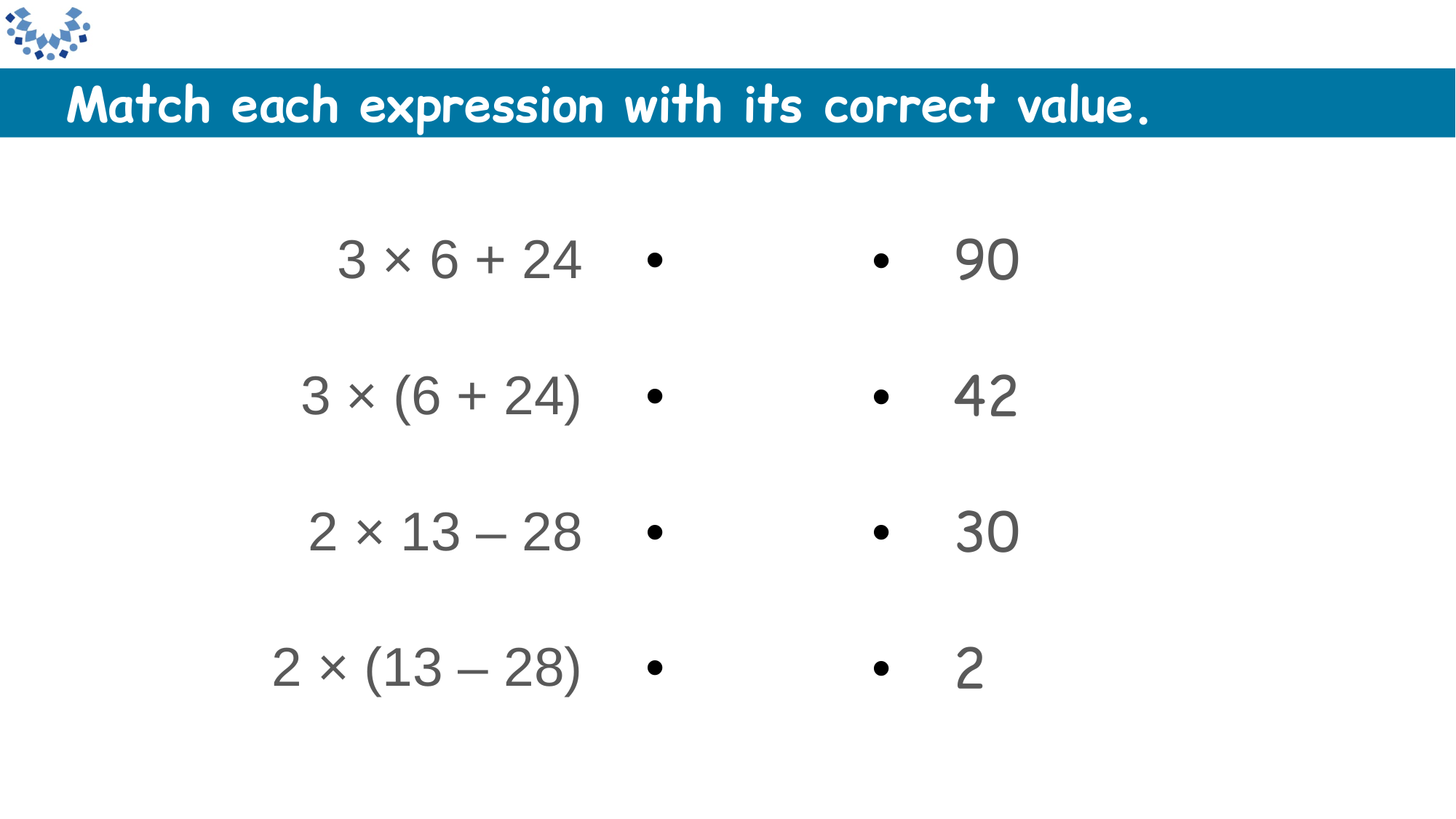

Match each expression with its correct value.
| 24 + 6 × 3 |  | 90 |
| --- | --- | --- |
| (24 + 6) × 3 |  | 42 |
| 28 – 13 × 2 |  | 30 |
| (28 – 13) × 2 |  | 2 |